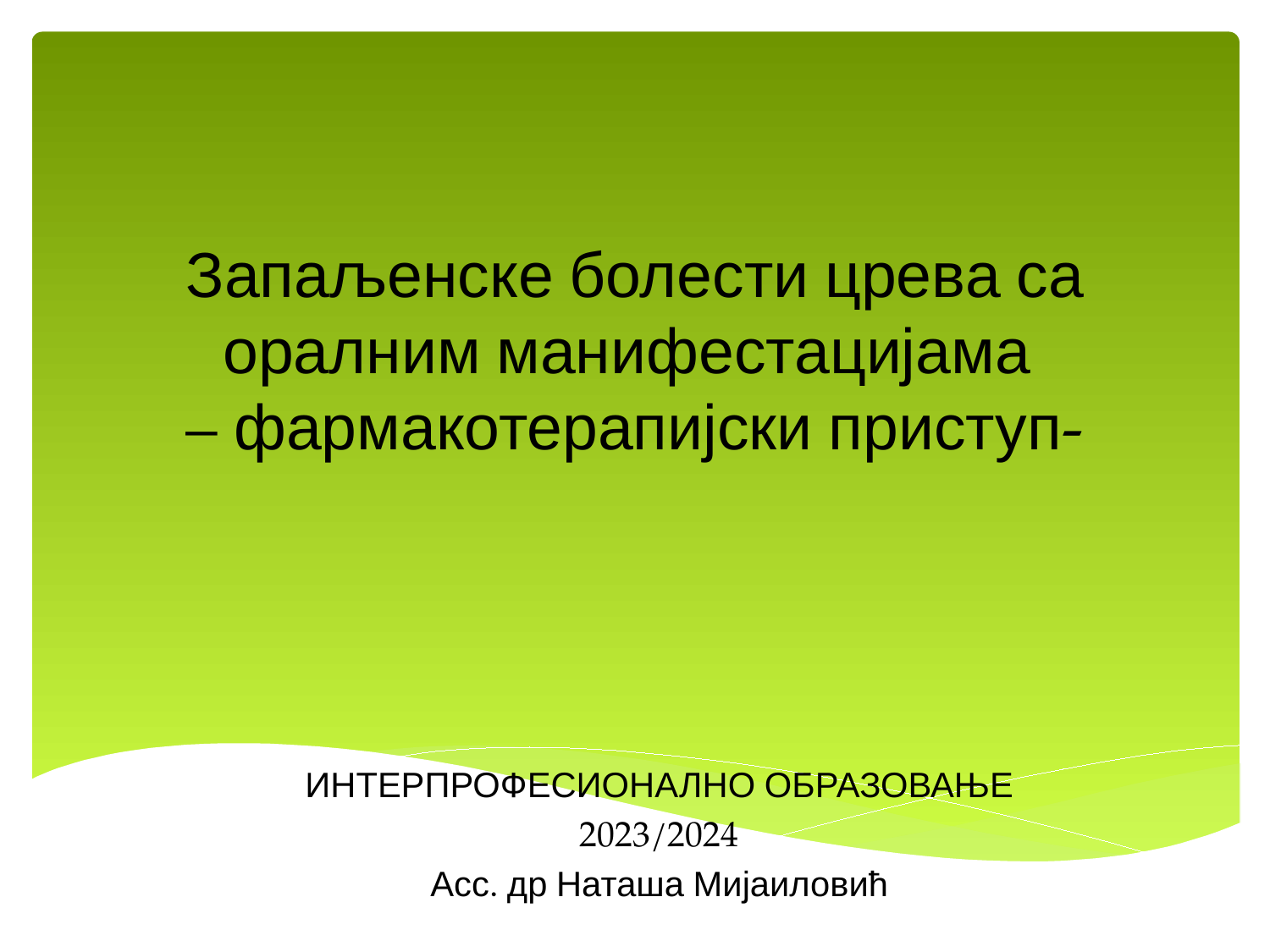

# Запаљенске болести црева са оралним манифестацијама – фармакотерапијски приступ-
ИНТЕРПРОФЕСИОНАЛНО ОБРАЗОВАЊЕ
2023/2024
Асс. др Наташа Мијаиловић